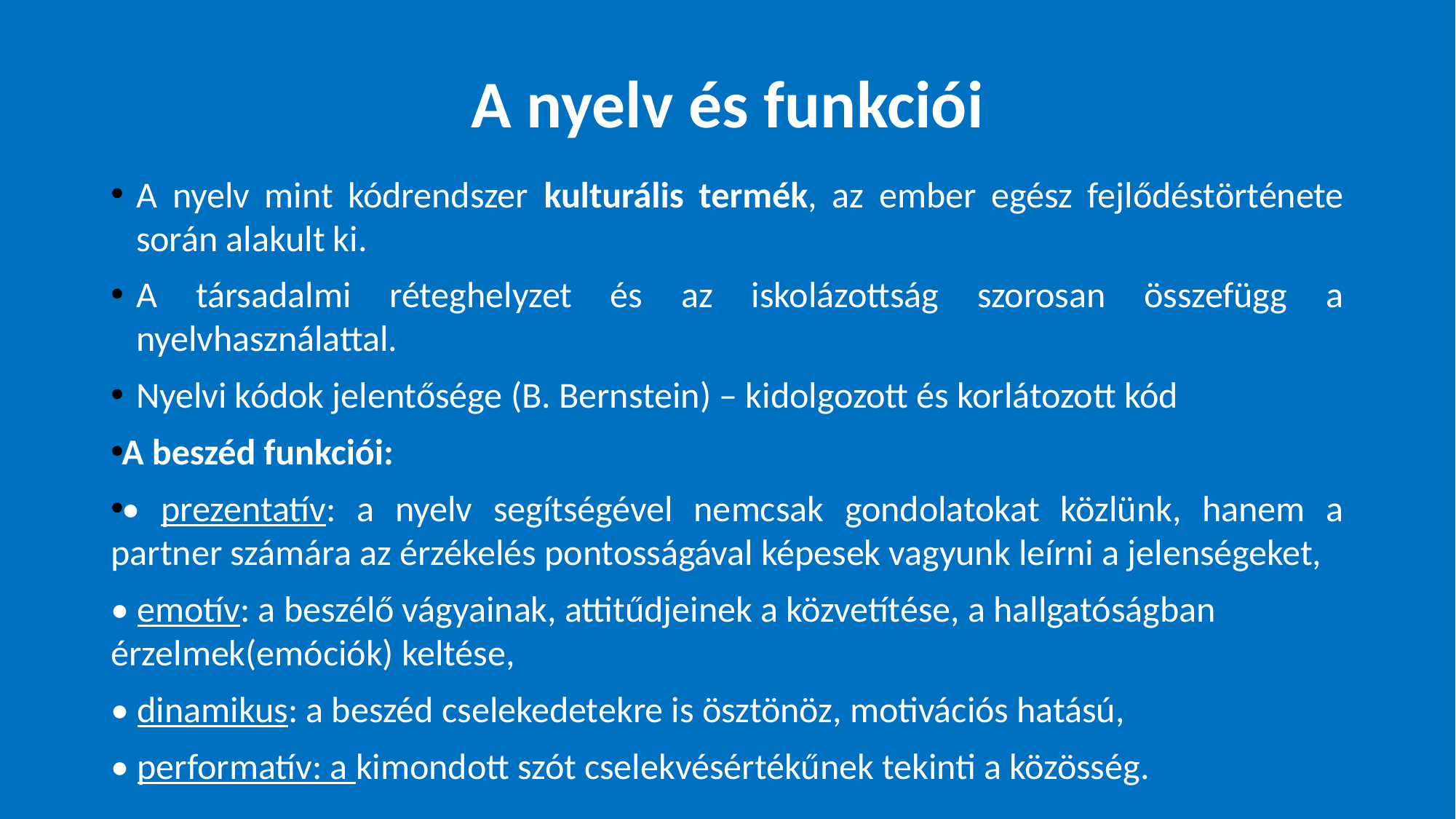

# A nyelv és funkciói
A nyelv mint kódrendszer kulturális termék, az ember egész fejlődéstörténete során alakult ki.
A társadalmi réteghelyzet és az iskolázottság szorosan összefügg a nyelvhasználattal.
Nyelvi kódok jelentősége (B. Bernstein) – kidolgozott és korlátozott kód
A beszéd funkciói:
• prezentatív: a nyelv segítségével nemcsak gondolatokat közlünk, hanem a partner számára az érzékelés pontosságával képesek vagyunk leírni a jelenségeket,
• emotív: a beszélő vágyainak, attitűdjeinek a közvetítése, a hallgatóságban érzelmek(emóciók) keltése,
• dinamikus: a beszéd cselekedetekre is ösztönöz, motivációs hatású,
• performatív: a kimondott szót cselekvésértékűnek tekinti a közösség.